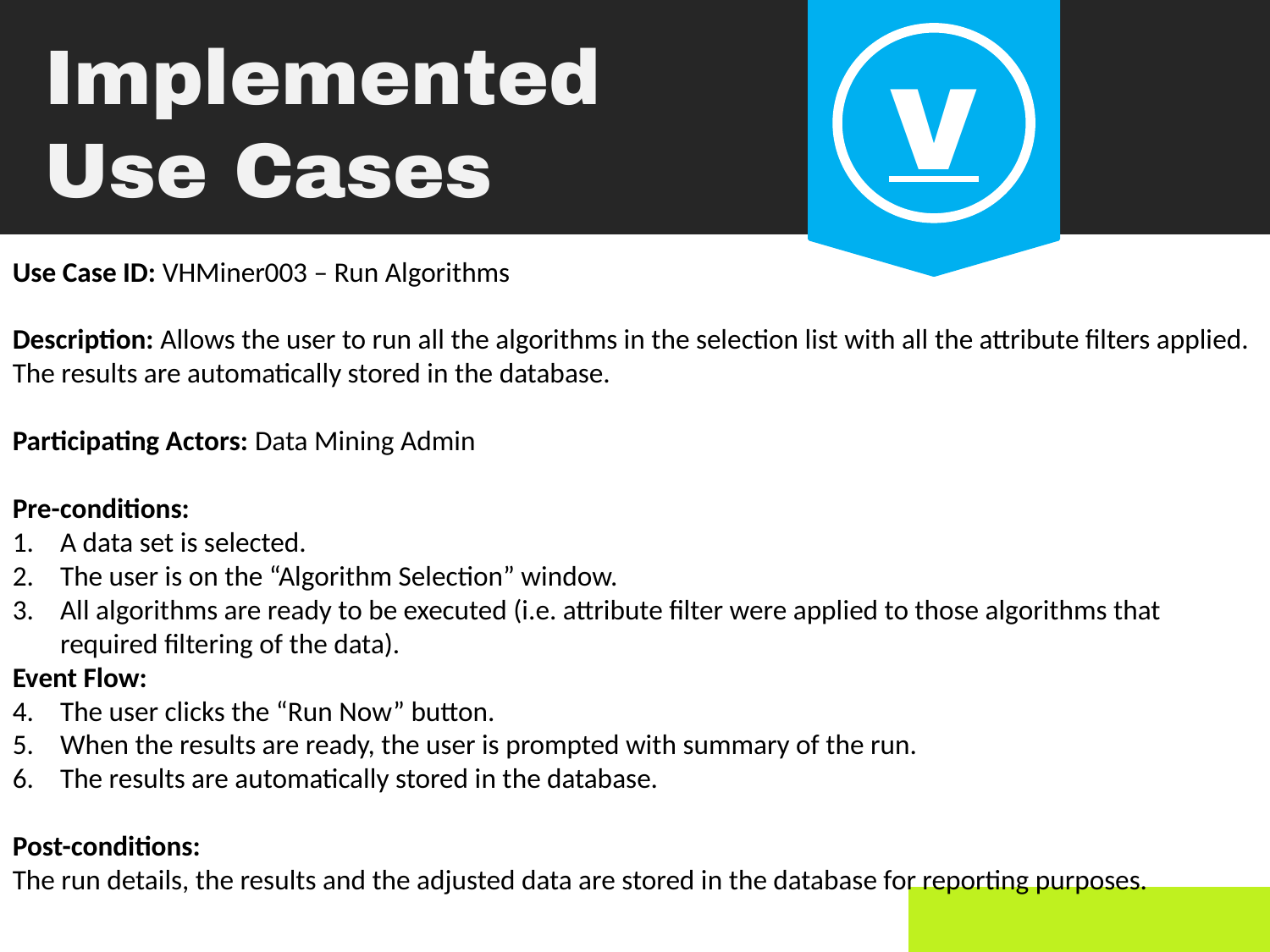

V
Implemented Use Cases
Use Case ID: VHMiner003 – Run Algorithms

Description: Allows the user to run all the algorithms in the selection list with all the attribute filters applied. The results are automatically stored in the database.

Participating Actors: Data Mining Admin

Pre-conditions:
A data set is selected.
The user is on the “Algorithm Selection” window.
All algorithms are ready to be executed (i.e. attribute filter were applied to those algorithms that required filtering of the data).
Event Flow:
The user clicks the “Run Now” button.
When the results are ready, the user is prompted with summary of the run.
The results are automatically stored in the database.

Post-conditions:
The run details, the results and the adjusted data are stored in the database for reporting purposes.